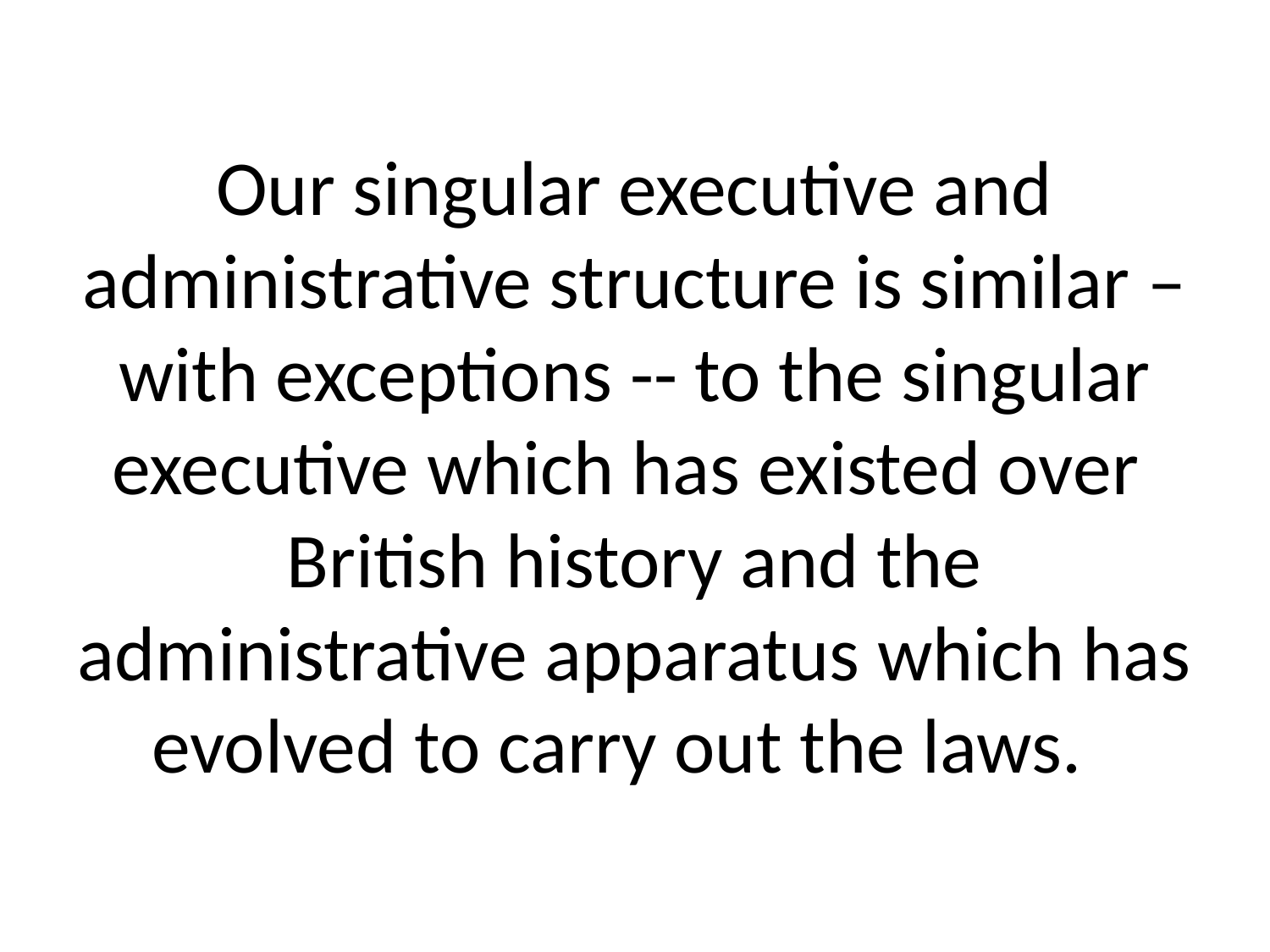

# Our singular executive and administrative structure is similar – with exceptions -- to the singular executive which has existed over  British history and the administrative apparatus which has evolved to carry out the laws.